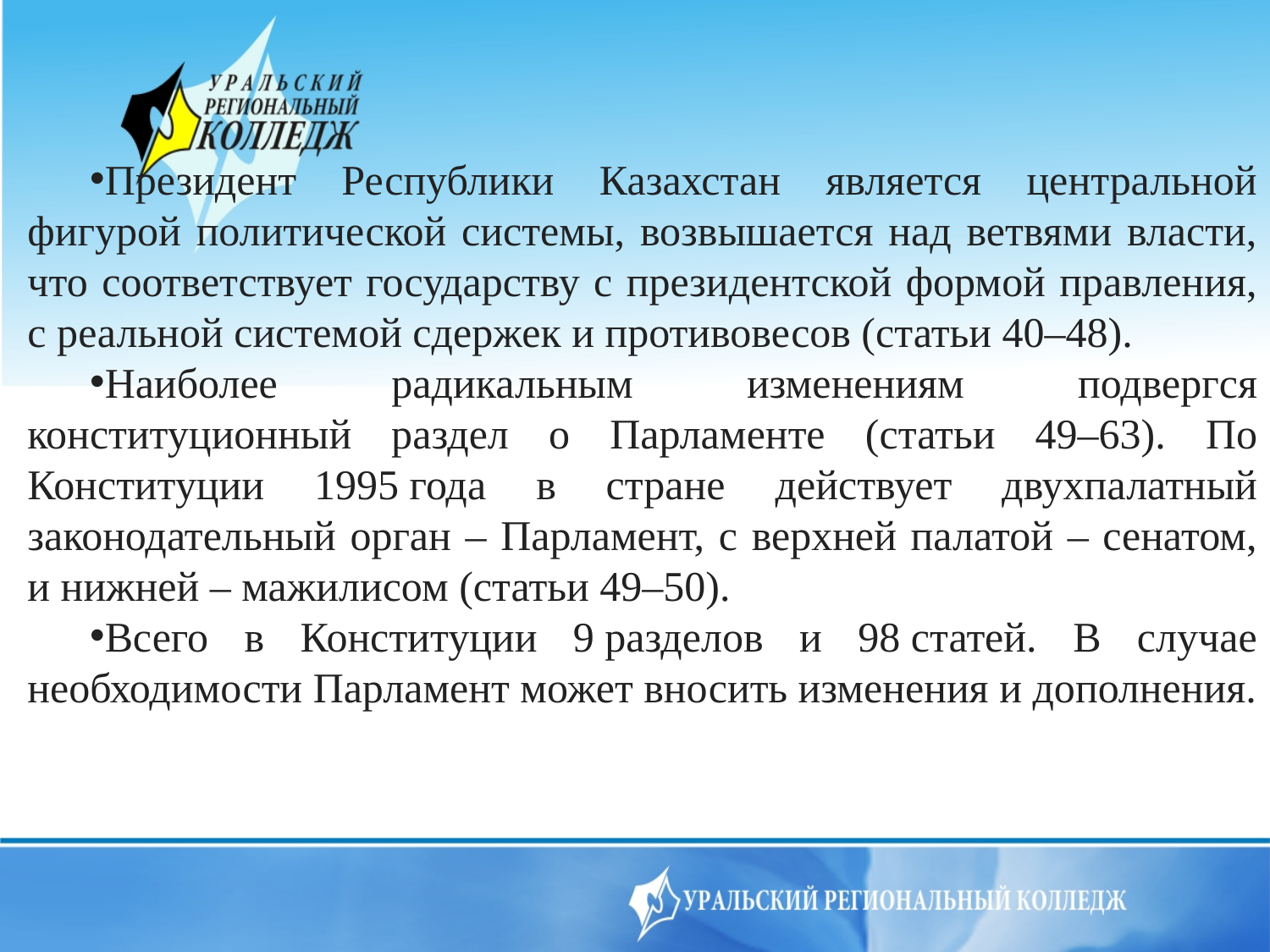

Президент Республики Казахстан является центральной фигурой политической системы, возвышается над ветвями власти, что соответствует государству с президентской формой правления, с реальной системой сдержек и противовесов (статьи 40–48).
Наиболее радикальным изменениям подвергся конституционный раздел о Парламенте (статьи 49–63). По Конституции 1995 года в стране действует двухпалатный законодательный орган – Парламент, с верхней палатой – сенатом, и нижней – мажилисом (статьи 49–50).
Всего в Конституции 9 разделов и 98 статей. В случае необходимости Парламент может вносить изменения и дополнения.